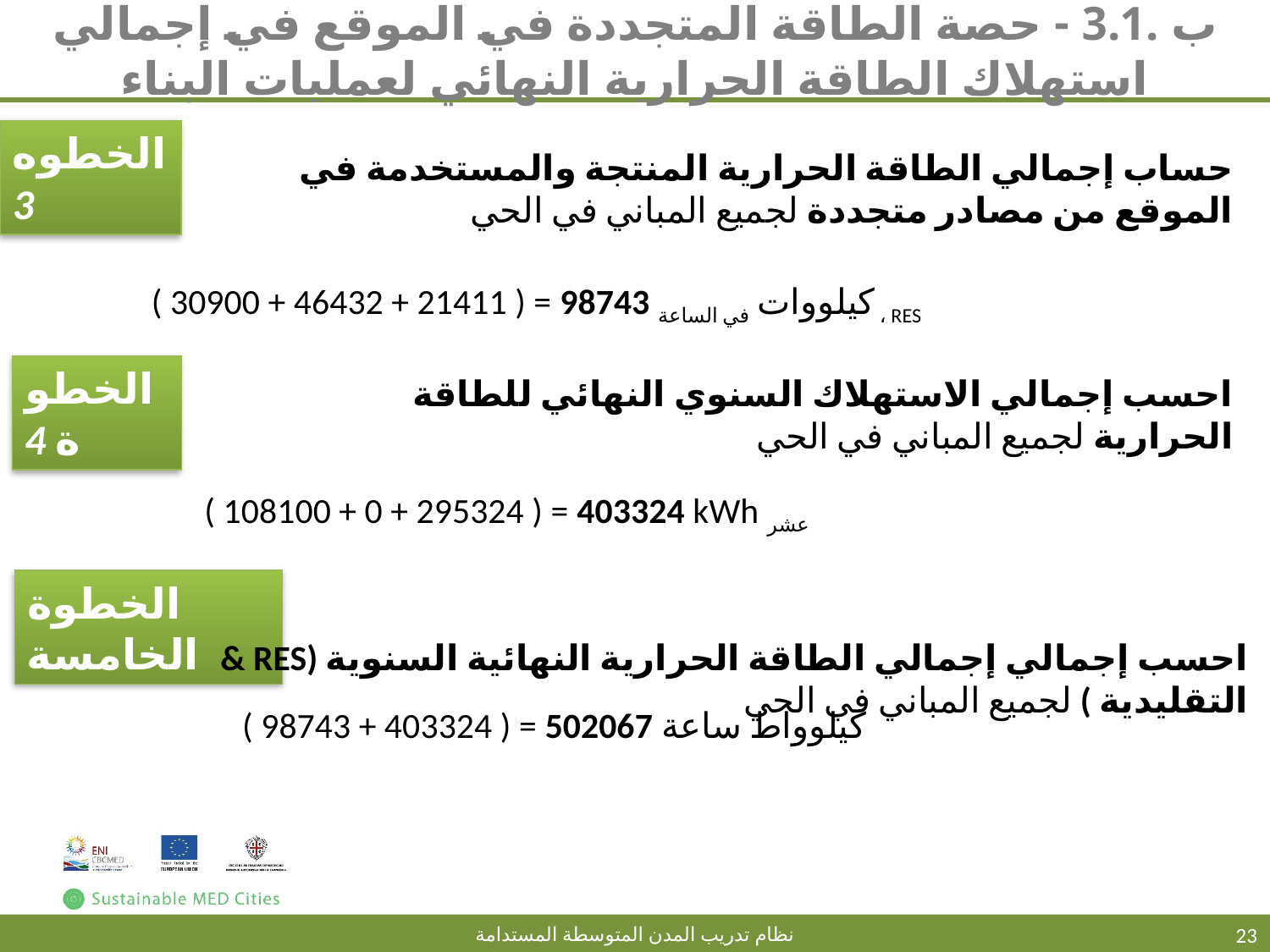

# ب .3.1 - حصة الطاقة المتجددة في الموقع في إجمالي استهلاك الطاقة الحرارية النهائي لعمليات البناء
الخطوه 3
حساب إجمالي الطاقة الحرارية المنتجة والمستخدمة في الموقع من مصادر متجددة لجميع المباني في الحي

( 30900 + 46432 + 21411 ) = 98743 كيلووات في الساعة ، RES
الخطوة 4
احسب إجمالي الاستهلاك السنوي النهائي للطاقة الحرارية لجميع المباني في الحي

( 108100 + 0 + 295324 ) = 403324 kWh عشر
الخطوة الخامسة
احسب إجمالي إجمالي الطاقة الحرارية النهائية السنوية (RES & التقليدية ) لجميع المباني في الحي

( 98743 + 403324 ) = 502067 كيلوواط ساعة

23